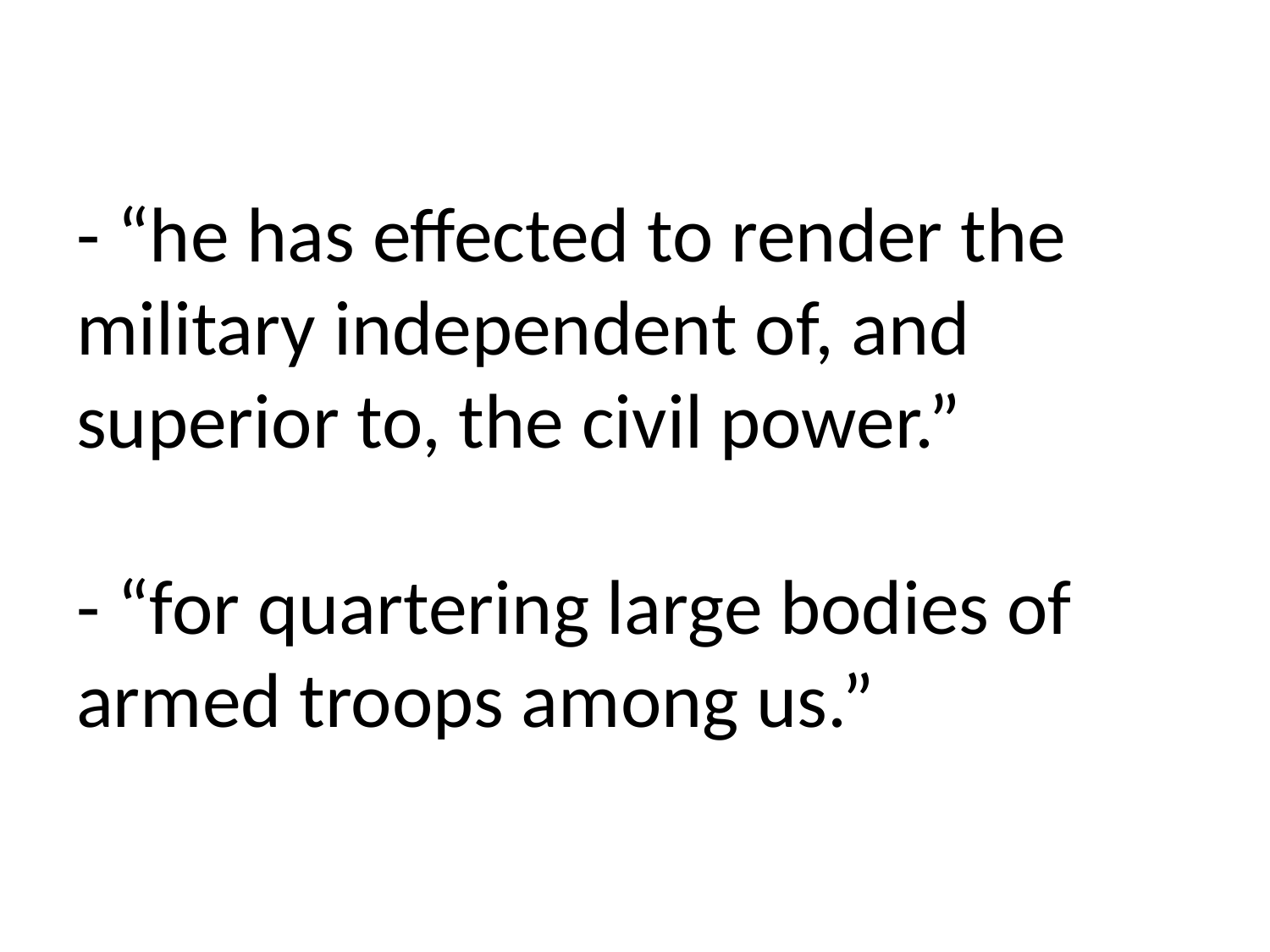

# - “he has effected to render the military independent of, and superior to, the civil power.” - “for quartering large bodies of armed troops among us.”